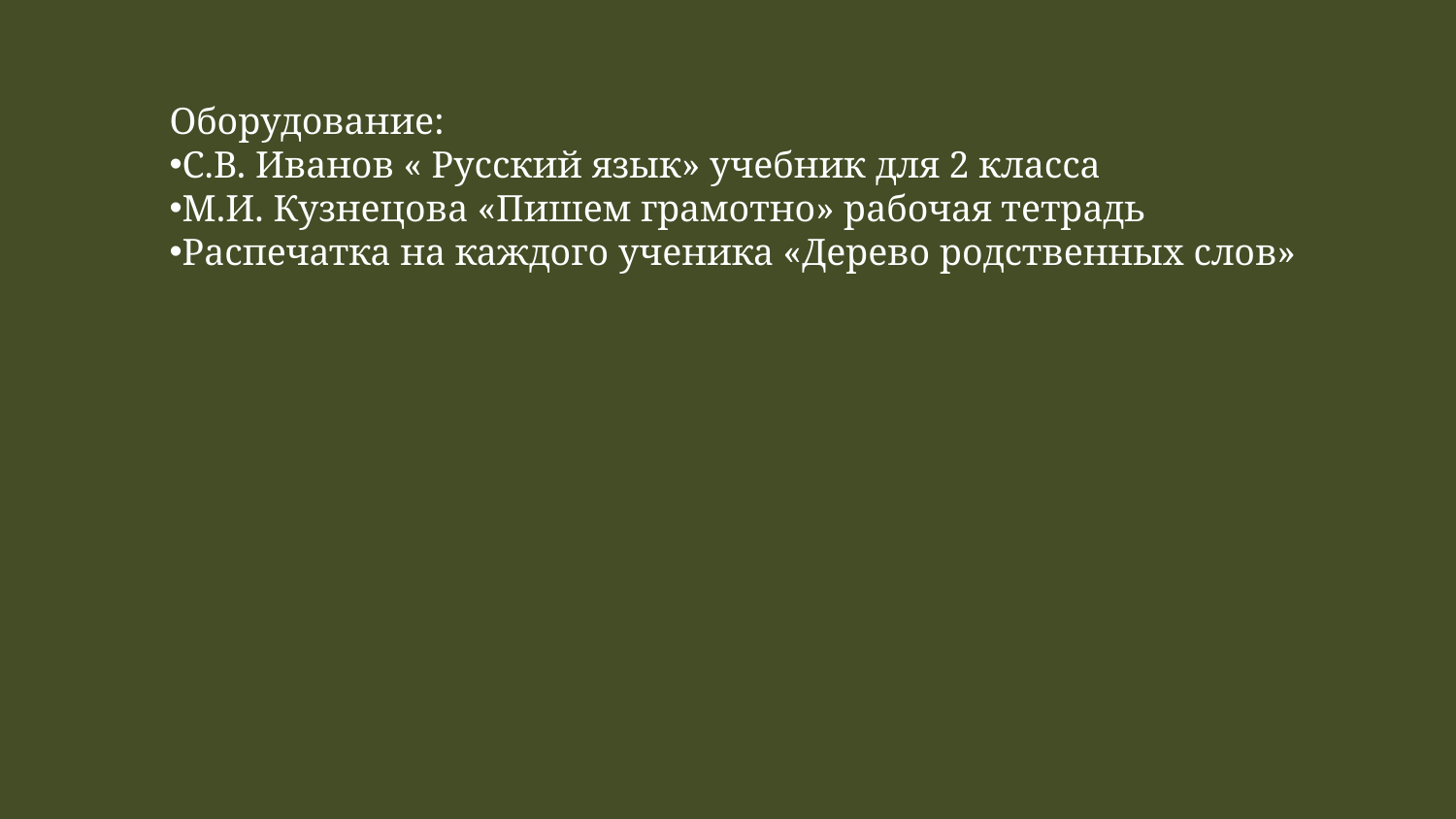

Оборудование:
С.В. Иванов « Русский язык» учебник для 2 класса
М.И. Кузнецова «Пишем грамотно» рабочая тетрадь
Распечатка на каждого ученика «Дерево родственных слов»